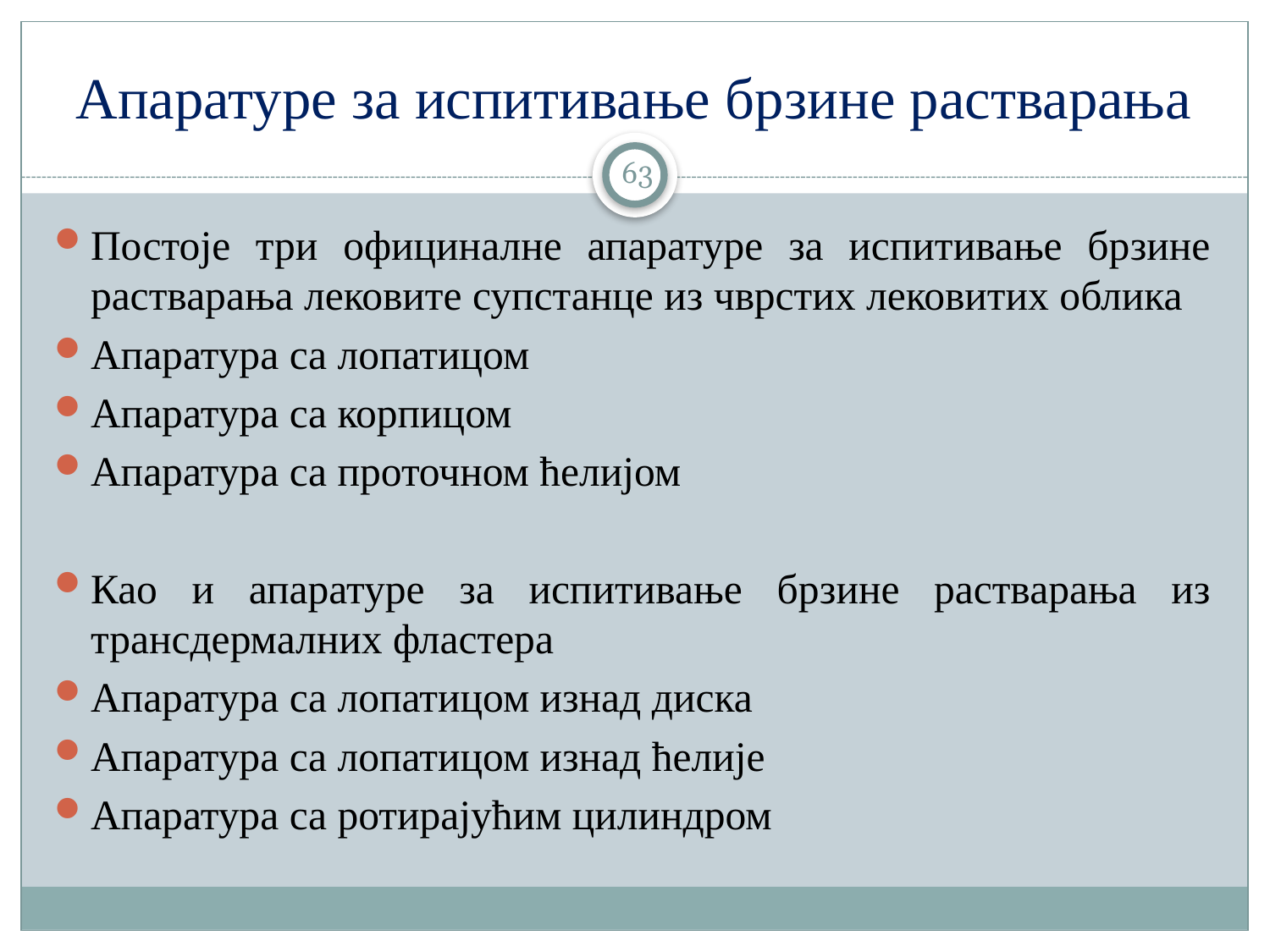

# Апаратуре за испитивање брзине растварања
63
Постоје три официналне апаратуре за испитивање брзине растварања лековите супстанце из чврстих лековитих облика
Апаратура са лопатицом
Апаратура са корпицом
Апаратура са проточном ћелијом

Као и апаратуре за испитивање брзине растварања из трансдермалних фластера
Апаратура са лопатицом изнад диска
Апаратура са лопатицом изнад ћелије
Апаратура са ротирајућим цилиндром